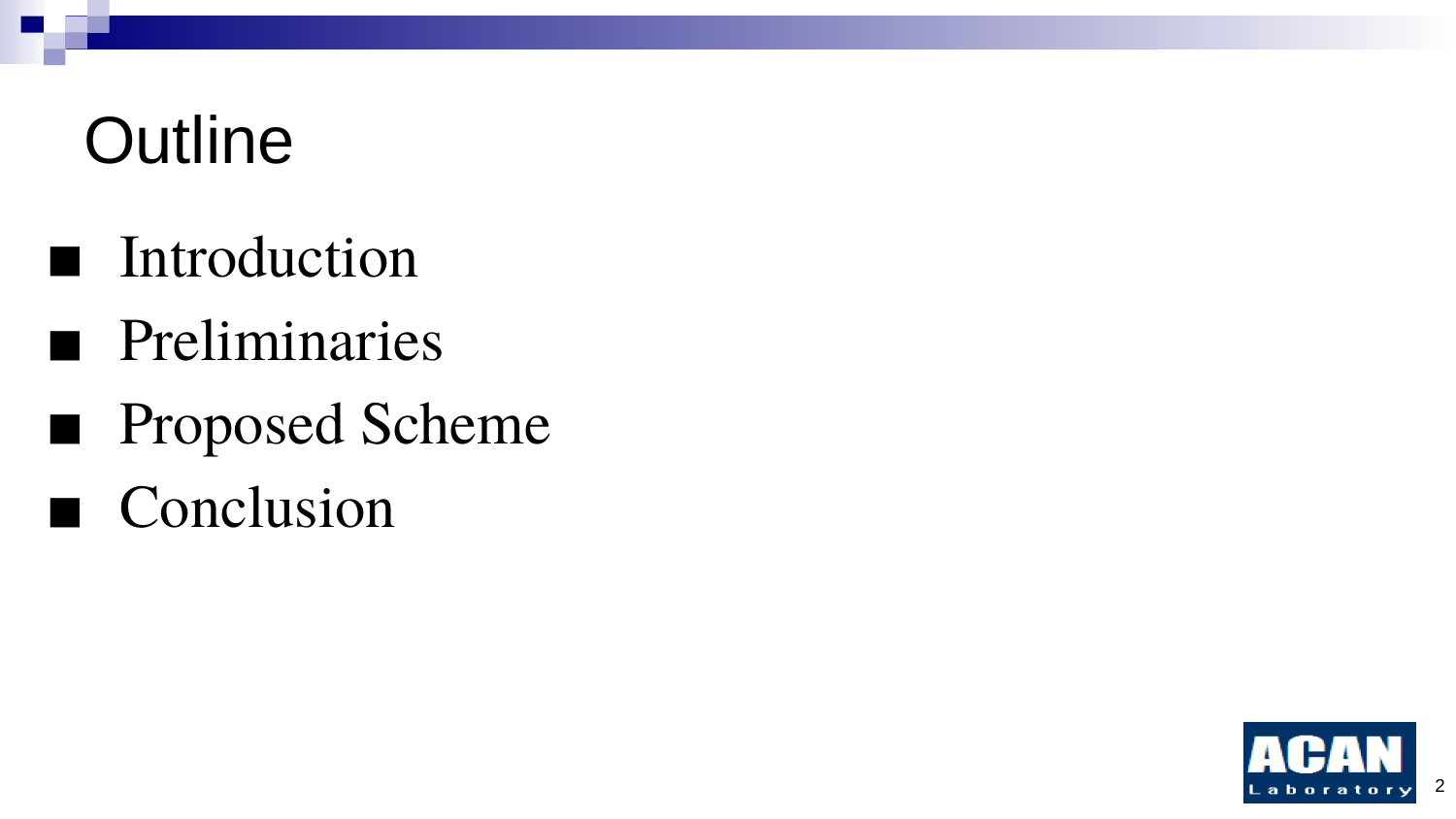

# Outline
Introduction
Preliminaries
Proposed Scheme
Conclusion
2